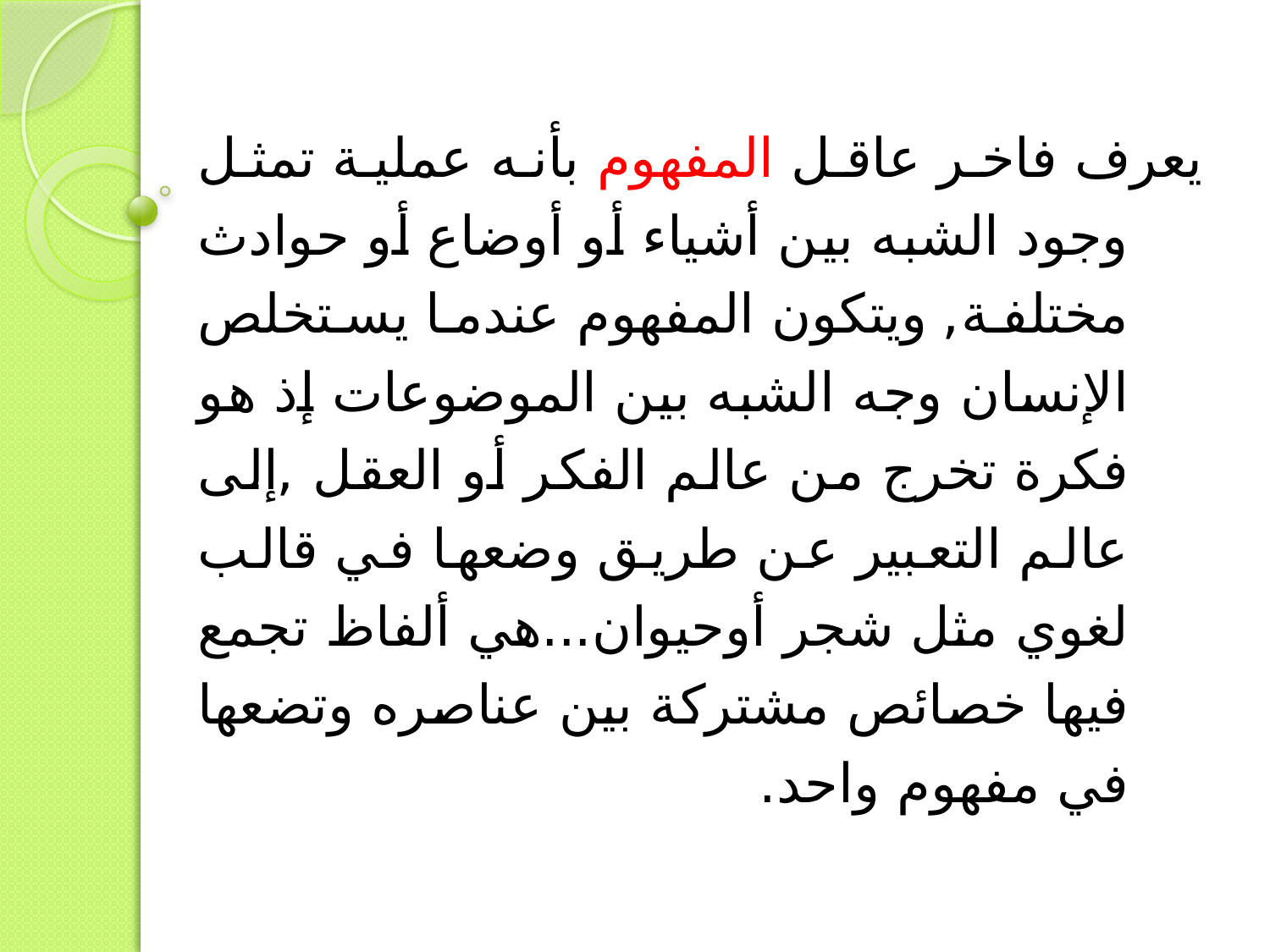

يعرف فاخر عاقل المفهوم بأنه عملية تمثل وجود الشبه بين أشياء أو أوضاع أو حوادث مختلفة, ويتكون المفهوم عندما يستخلص الإنسان وجه الشبه بين الموضوعات إذ هو فكرة تخرج من عالم الفكر أو العقل ,إلى عالم التعبير عن طريق وضعها في قالب لغوي مثل شجر أوحيوان...هي ألفاظ تجمع فيها خصائص مشتركة بين عناصره وتضعها في مفهوم واحد.